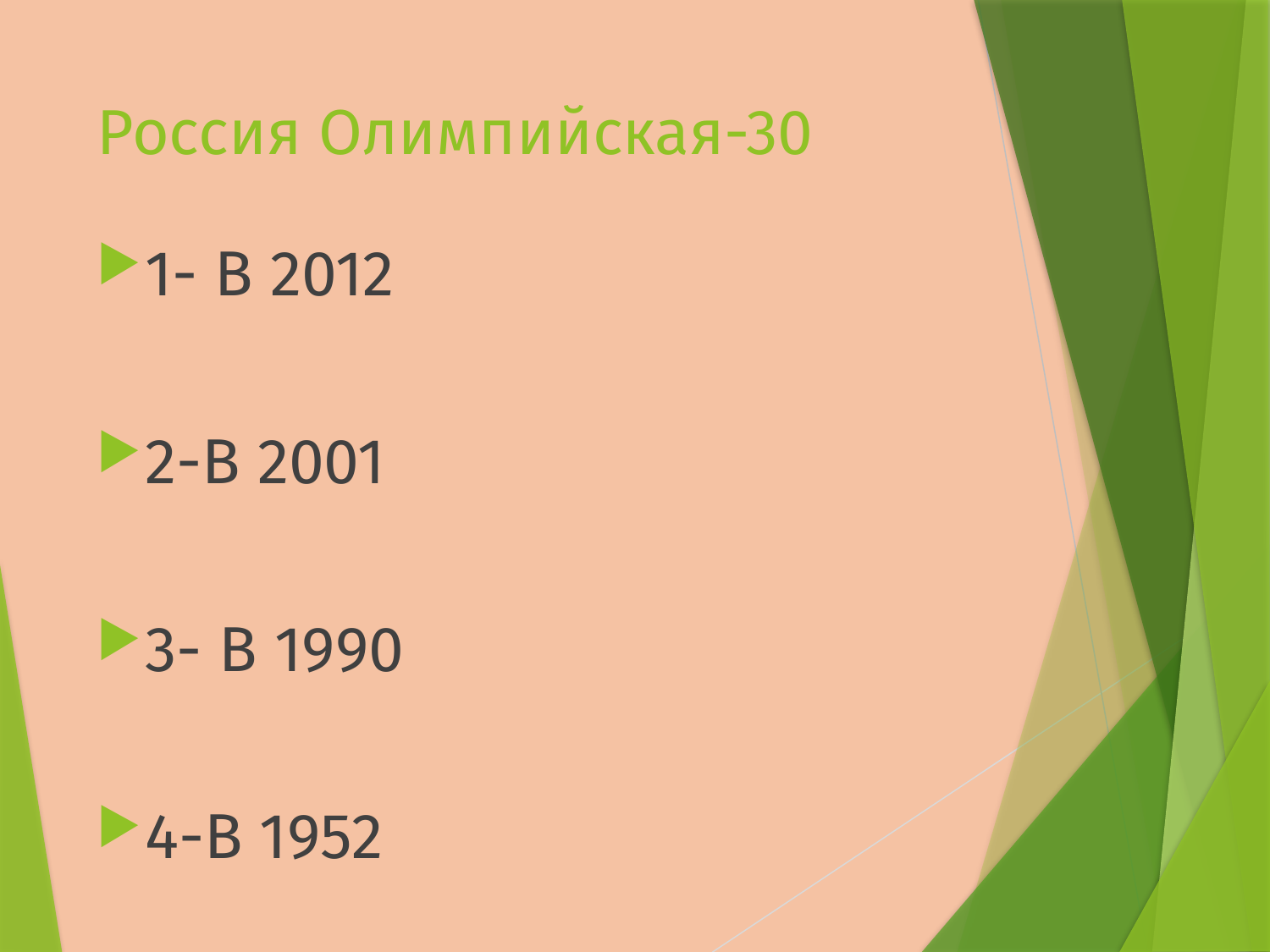

# Россия Олимпийская-30
1- В 2012

2-В 2001

3- В 1990

4-В 1952